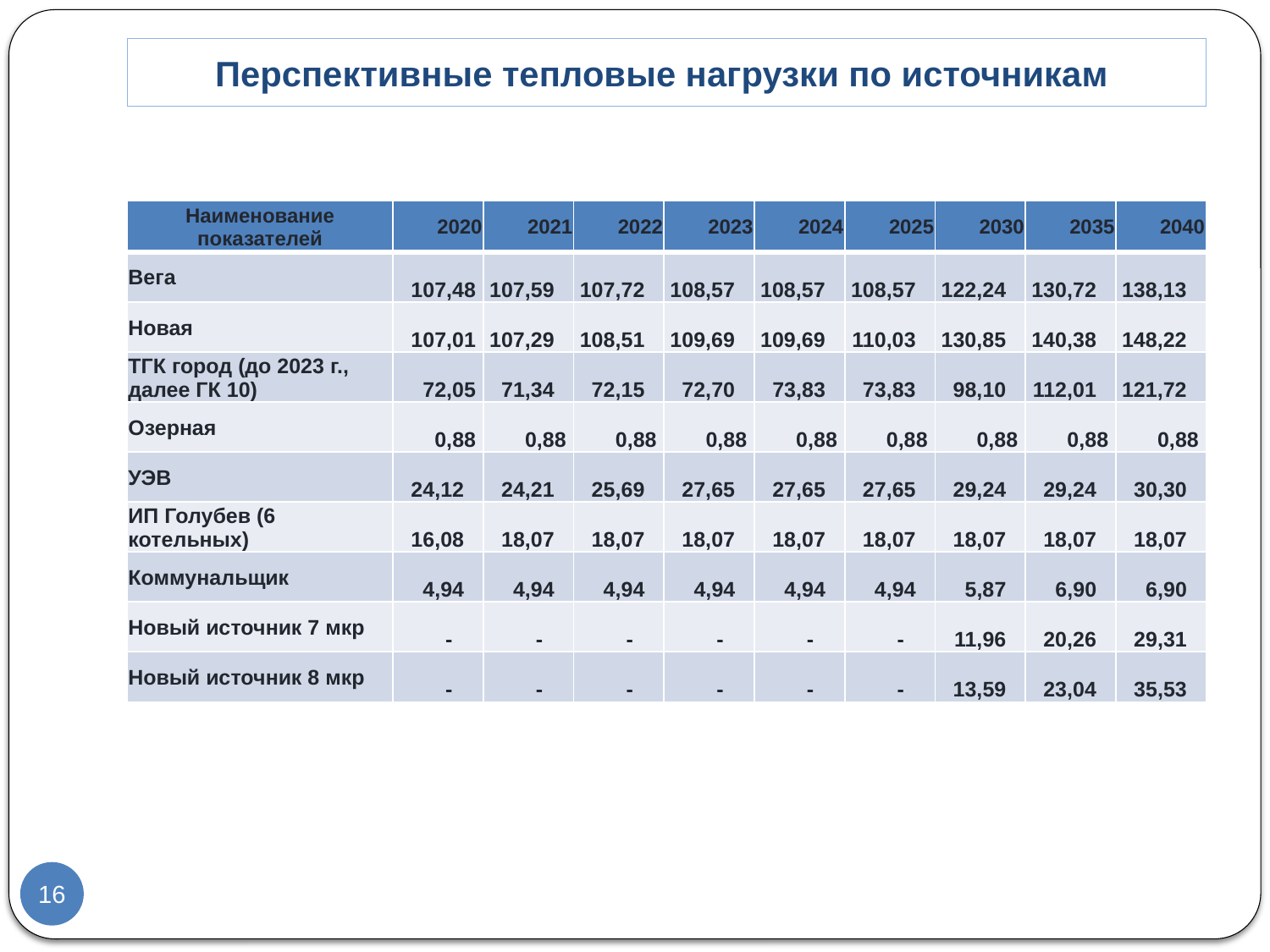

# Перспективные тепловые нагрузки по источникам
| Наименование показателей | 2020 | 2021 | 2022 | 2023 | 2024 | 2025 | 2030 | 2035 | 2040 |
| --- | --- | --- | --- | --- | --- | --- | --- | --- | --- |
| Вега | 107,48 | 107,59 | 107,72 | 108,57 | 108,57 | 108,57 | 122,24 | 130,72 | 138,13 |
| Новая | 107,01 | 107,29 | 108,51 | 109,69 | 109,69 | 110,03 | 130,85 | 140,38 | 148,22 |
| ТГК город (до 2023 г., далее ГК 10) | 72,05 | 71,34 | 72,15 | 72,70 | 73,83 | 73,83 | 98,10 | 112,01 | 121,72 |
| Озерная | 0,88 | 0,88 | 0,88 | 0,88 | 0,88 | 0,88 | 0,88 | 0,88 | 0,88 |
| УЭВ | 24,12 | 24,21 | 25,69 | 27,65 | 27,65 | 27,65 | 29,24 | 29,24 | 30,30 |
| ИП Голубев (6 котельных) | 16,08 | 18,07 | 18,07 | 18,07 | 18,07 | 18,07 | 18,07 | 18,07 | 18,07 |
| Коммунальщик | 4,94 | 4,94 | 4,94 | 4,94 | 4,94 | 4,94 | 5,87 | 6,90 | 6,90 |
| Новый источник 7 мкр | - | - | - | - | - | - | 11,96 | 20,26 | 29,31 |
| Новый источник 8 мкр | - | - | - | - | - | - | 13,59 | 23,04 | 35,53 |
16